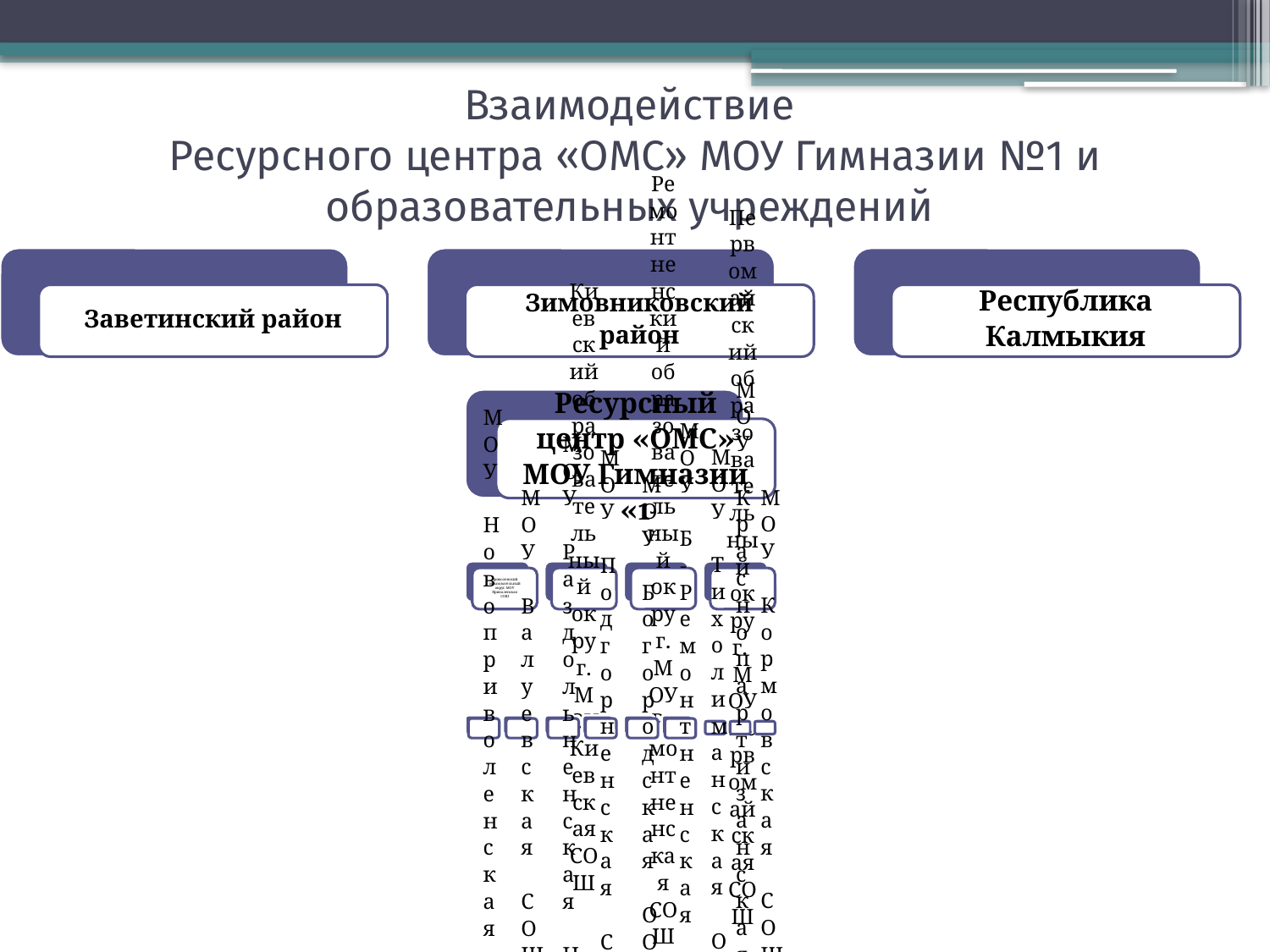

# Взаимодействие Ресурсного центра «ОМС» МОУ Гимназии №1 и образовательных учреждений
Заветинский район
Приволенский образовательный округ. МОУ Приволенская СОШ
Республика Калмыкия